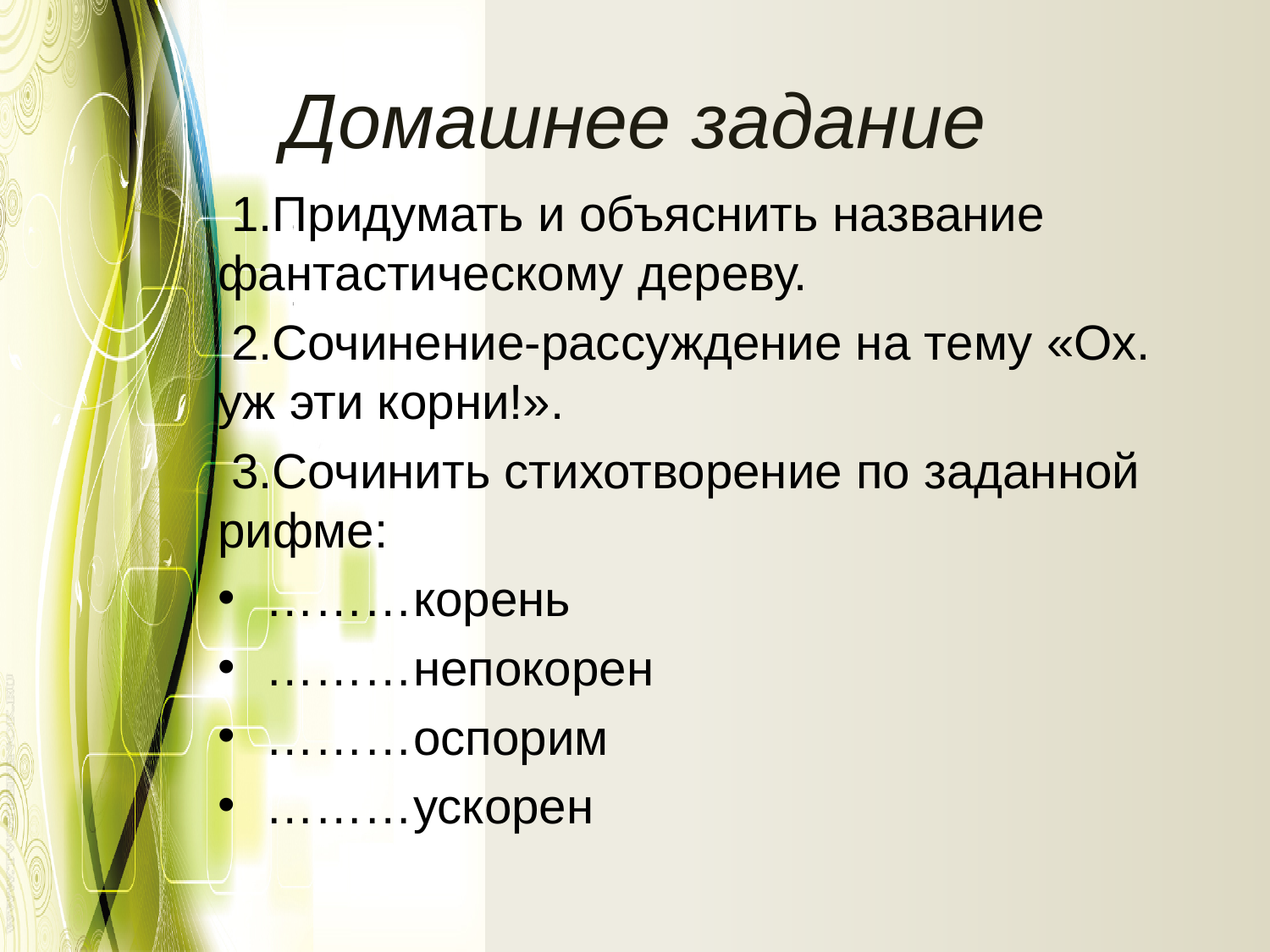

# Домашнее задание
 1.Придумать и объяснить название фантастическому дереву.
 2.Сочинение-рассуждение на тему «Ох. уж эти корни!».
 3.Сочинить стихотворение по заданной рифме:
………корень
………непокорен
………оспорим
………ускорен